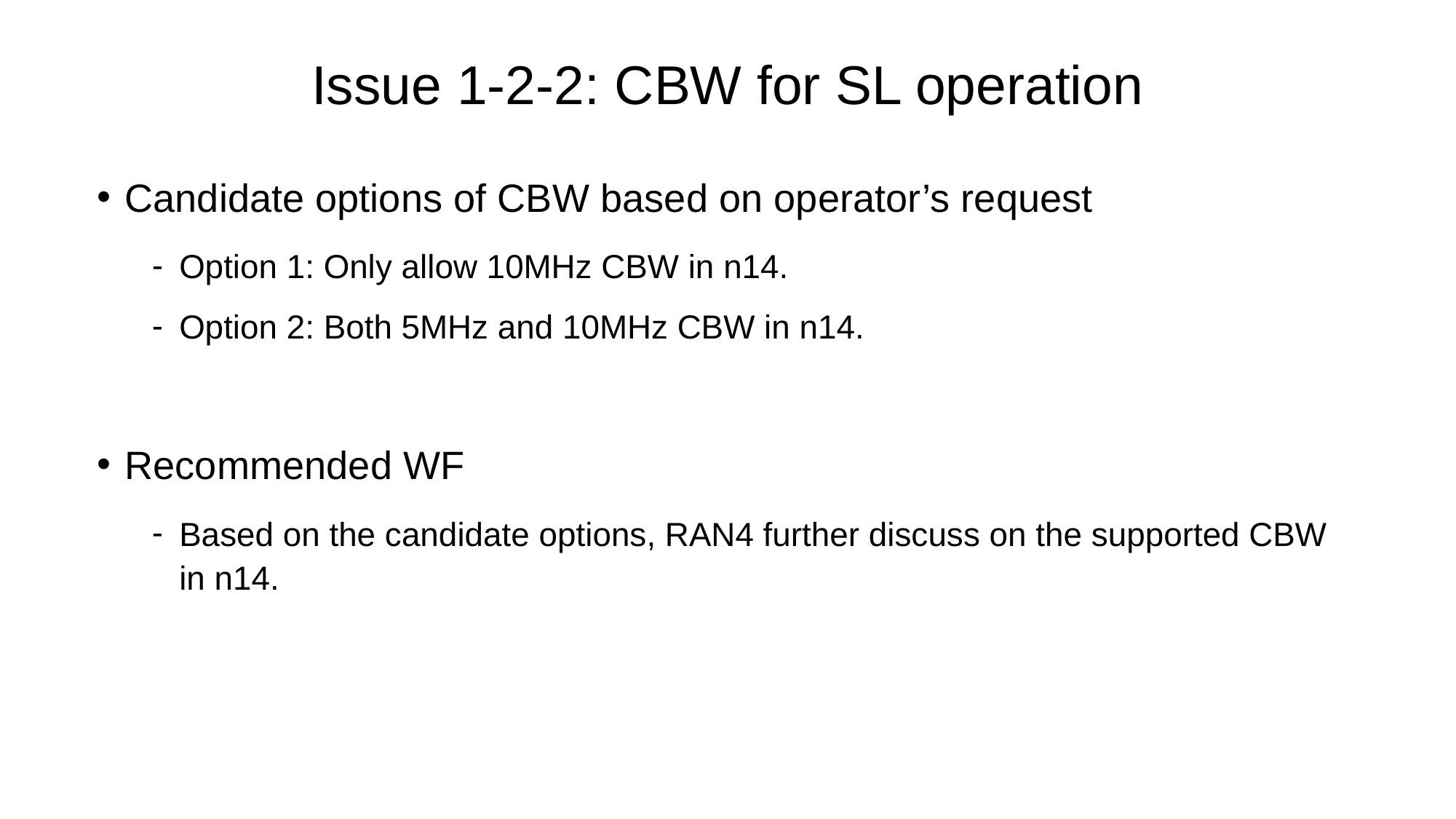

# Issue 1-2-2: CBW for SL operation
Candidate options of CBW based on operator’s request
Option 1: Only allow 10MHz CBW in n14.
Option 2: Both 5MHz and 10MHz CBW in n14.

Recommended WF
Based on the candidate options, RAN4 further discuss on the supported CBW in n14.